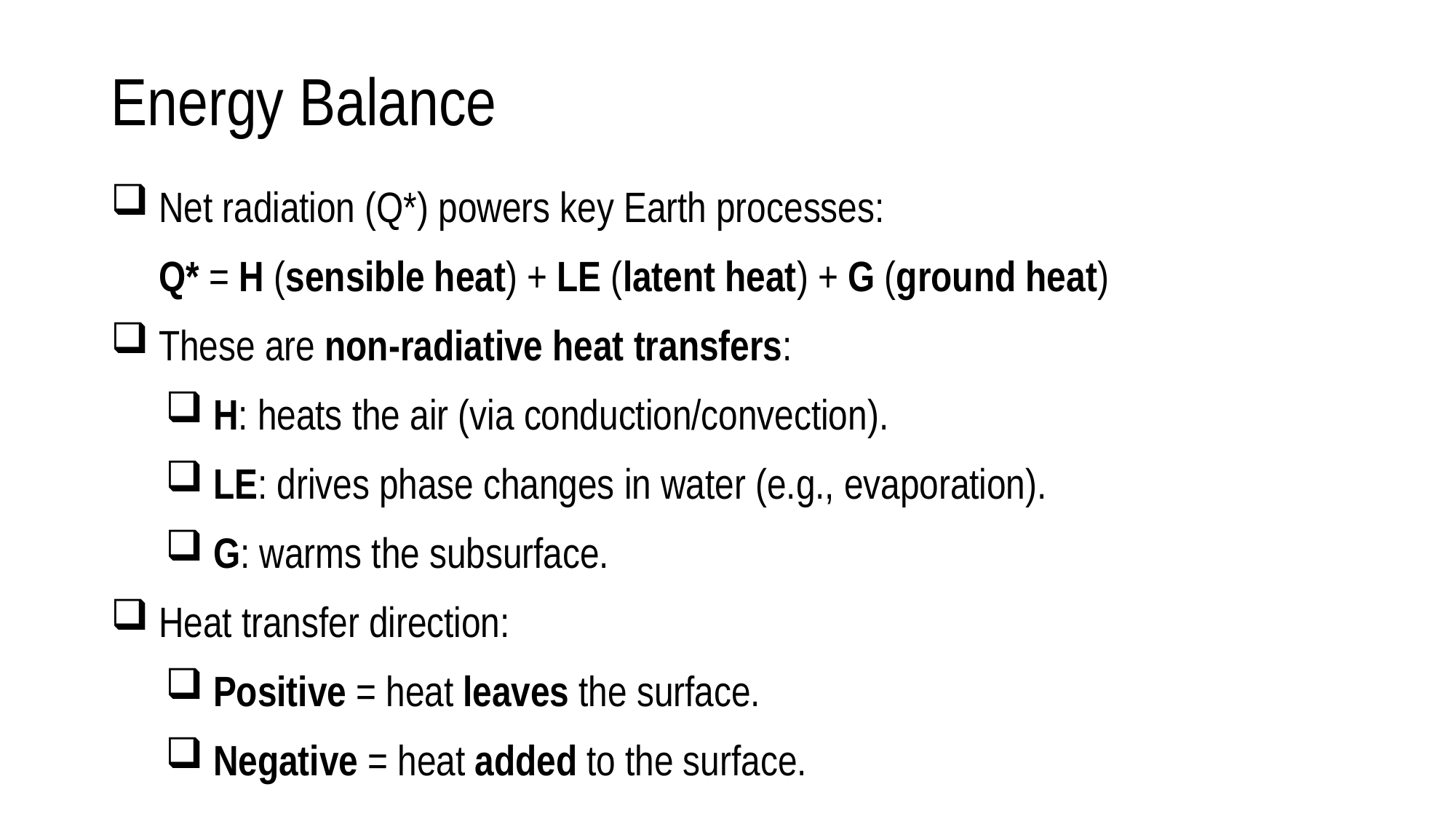

# Energy Balance
 Net radiation (Q*) powers key Earth processes:
     Q* = H (sensible heat) + LE (latent heat) + G (ground heat)
 These are non-radiative heat transfers:
 H: heats the air (via conduction/convection).
 LE: drives phase changes in water (e.g., evaporation).
 G: warms the subsurface.
 Heat transfer direction:
 Positive = heat leaves the surface.
 Negative = heat added to the surface.